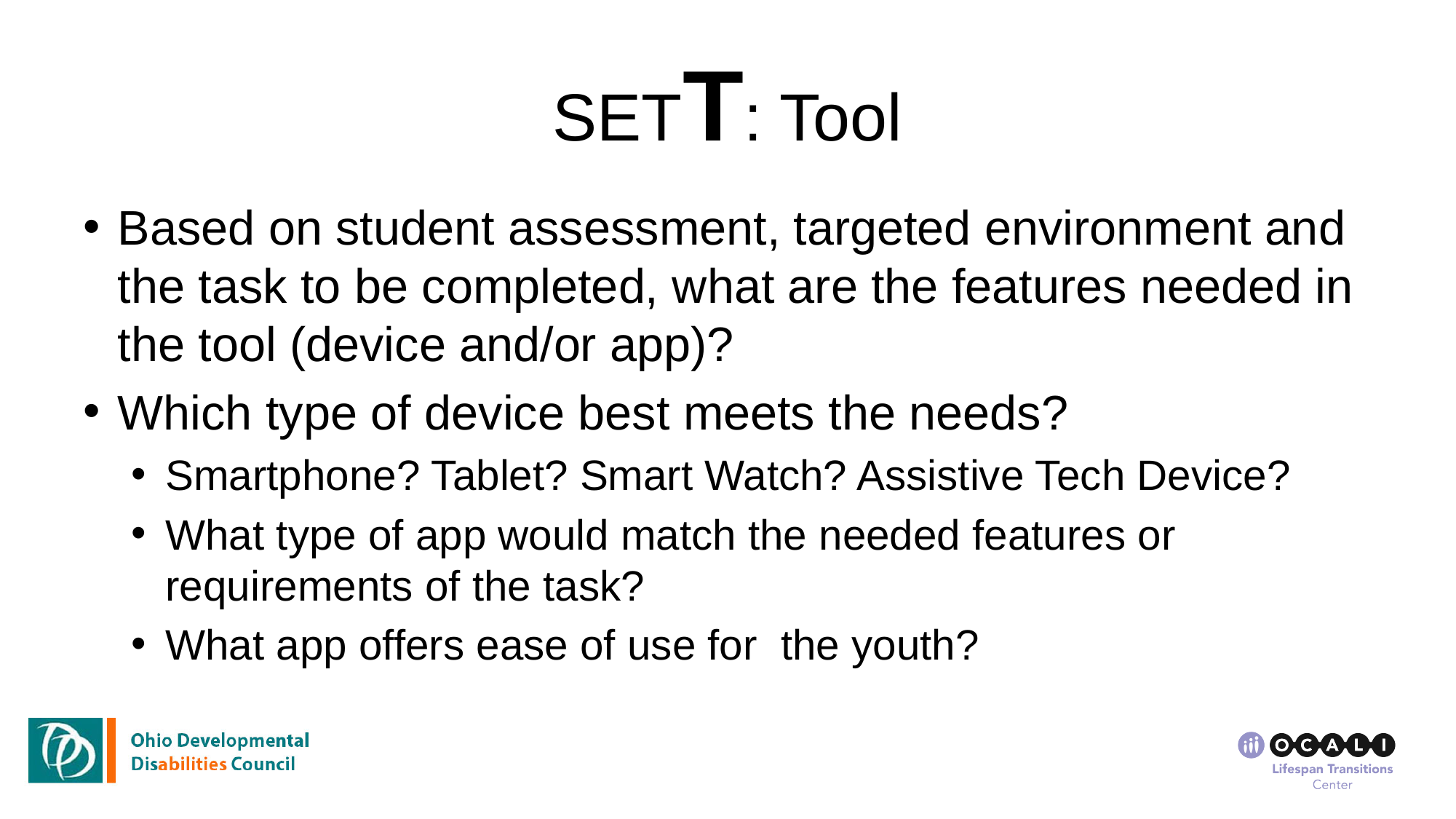

# SETT: Tool
Based on student assessment, targeted environment and the task to be completed, what are the features needed in the tool (device and/or app)?
Which type of device best meets the needs?
Smartphone? Tablet? Smart Watch? Assistive Tech Device?
What type of app would match the needed features or requirements of the task?
What app offers ease of use for  the youth?